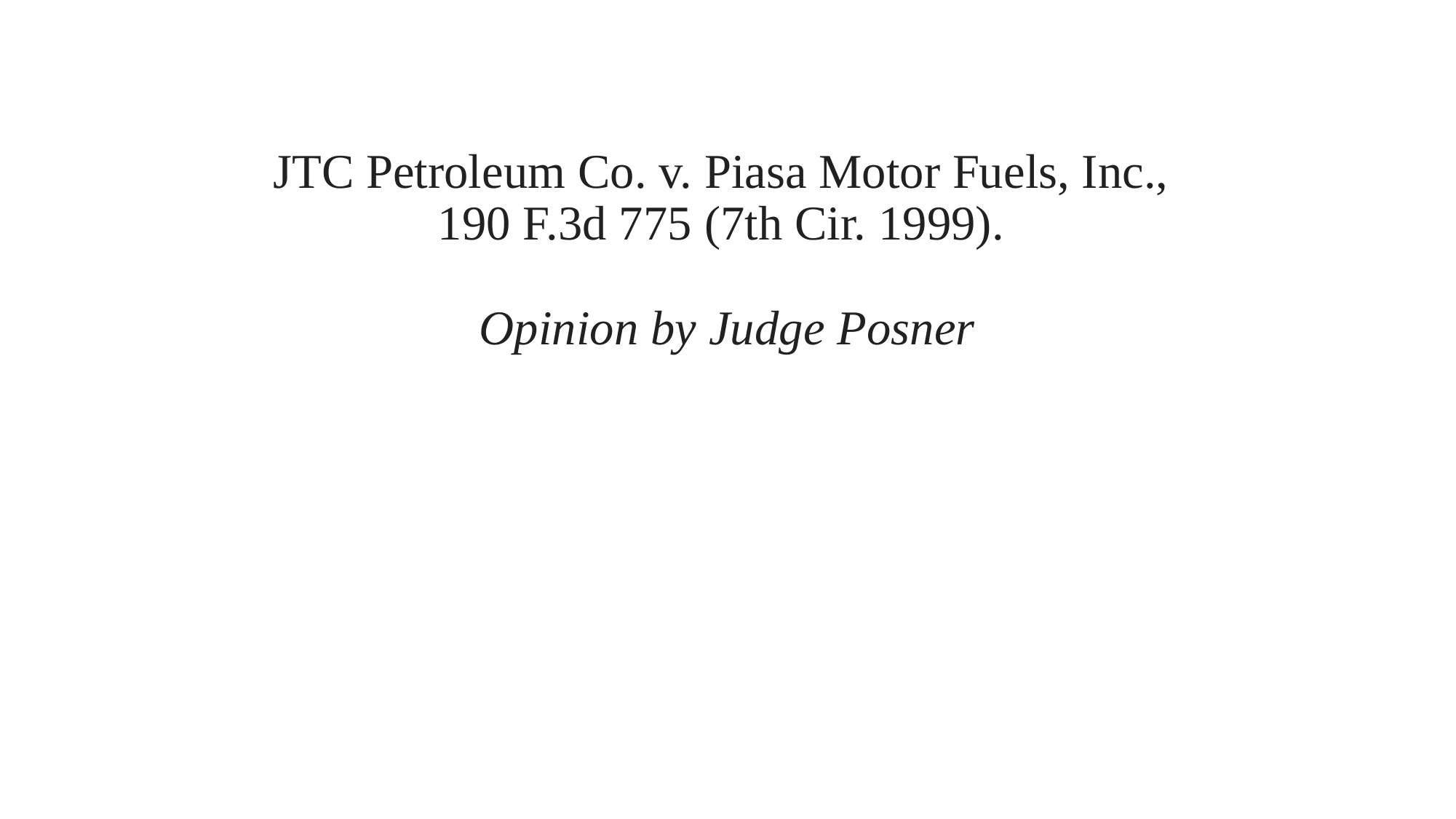

# JTC Petroleum Co. v. Piasa Motor Fuels, Inc., 190 F.3d 775 (7th Cir. 1999). Opinion by Judge Posner